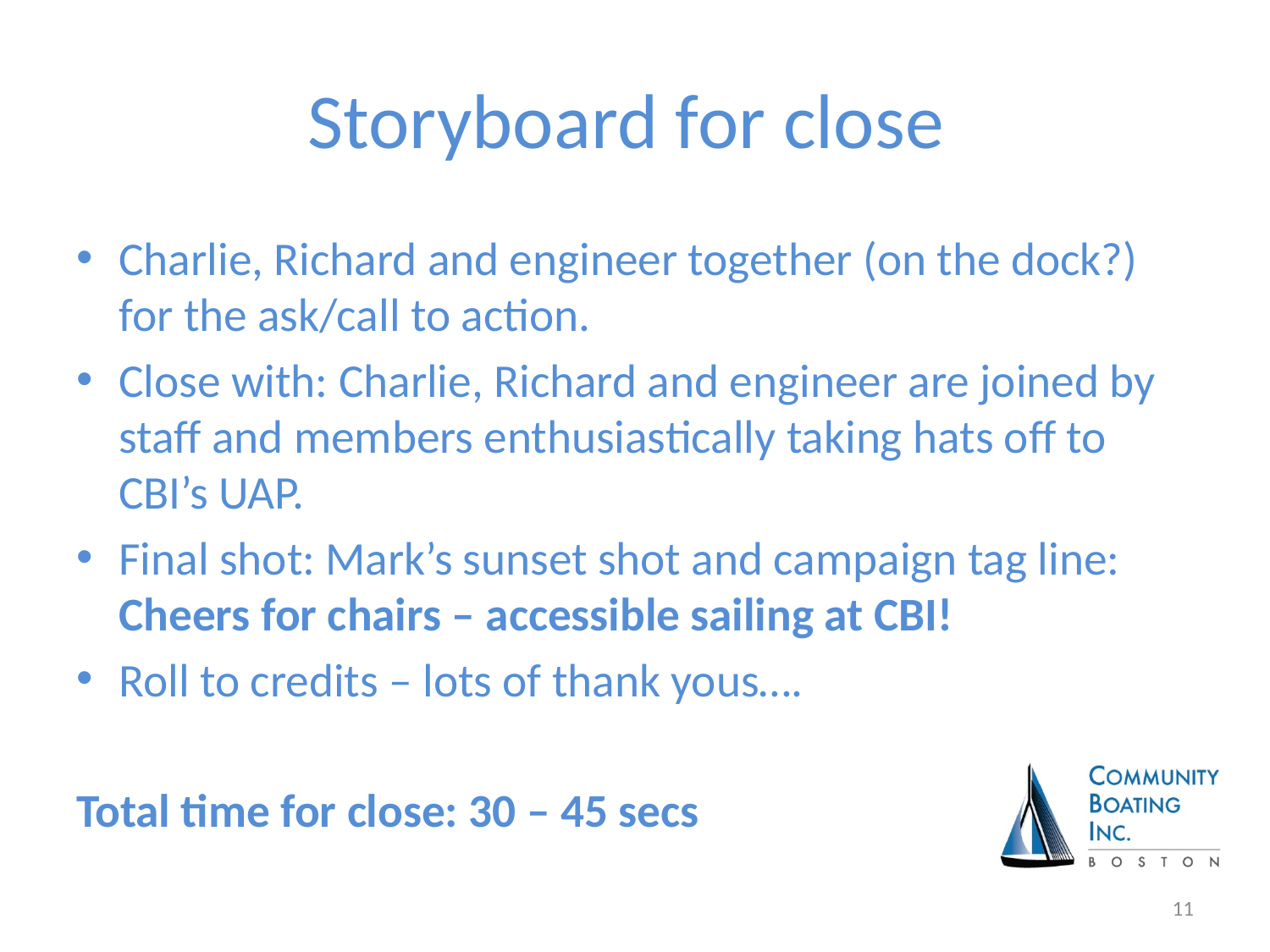

# Storyboard for close
Charlie, Richard and engineer together (on the dock?) for the ask/call to action.
Close with: Charlie, Richard and engineer are joined by staff and members enthusiastically taking hats off to CBI’s UAP.
Final shot: Mark’s sunset shot and campaign tag line: Cheers for chairs – accessible sailing at CBI!
Roll to credits – lots of thank yous….

Total time for close: 30 – 45 secs
11